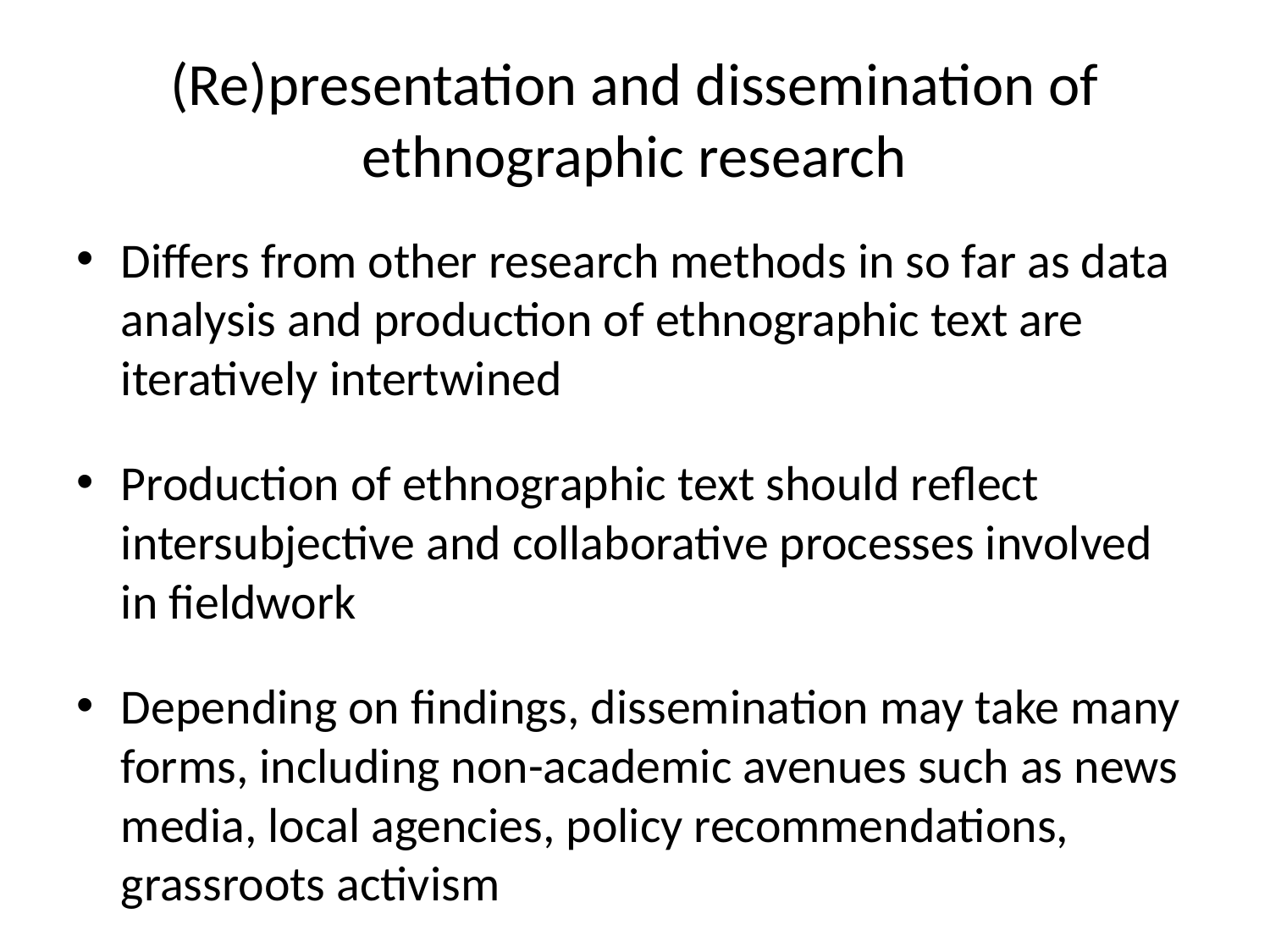

# (Re)presentation and dissemination of ethnographic research
Differs from other research methods in so far as data analysis and production of ethnographic text are iteratively intertwined
Production of ethnographic text should reflect intersubjective and collaborative processes involved in fieldwork
Depending on findings, dissemination may take many forms, including non-academic avenues such as news media, local agencies, policy recommendations, grassroots activism